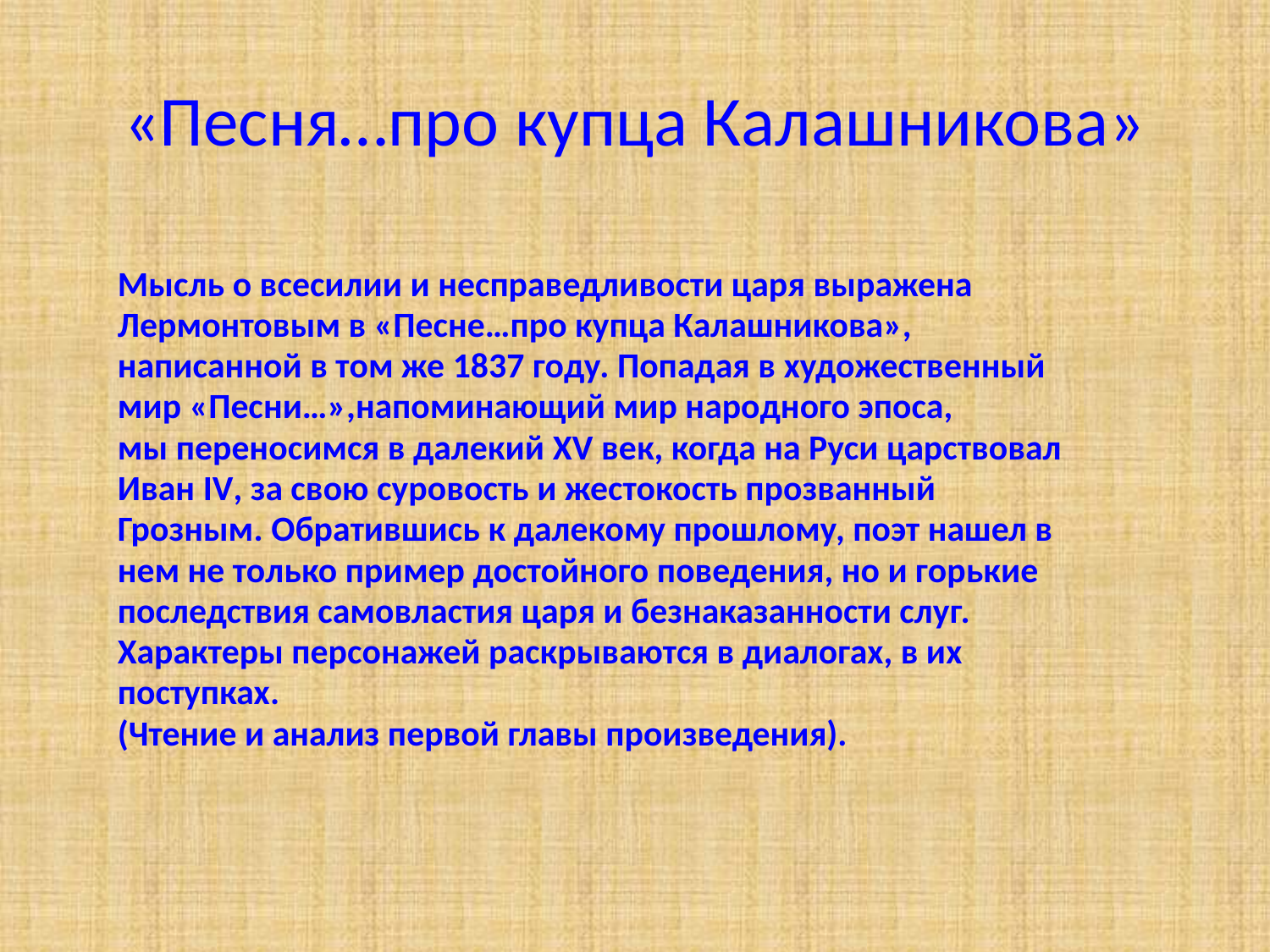

# «Песня…про купца Калашникова»

Мысль о всесилии и несправедливости царя выражена
Лермонтовым в «Песне…про купца Калашникова»,
написанной в том же 1837 году. Попадая в художественный
мир «Песни…»,напоминающий мир народного эпоса,
мы переносимся в далекий XV век, когда на Руси царствовал
Иван IV, за свою суровость и жестокость прозванный
Грозным. Обратившись к далекому прошлому, поэт нашел в
нем не только пример достойного поведения, но и горькие
последствия самовластия царя и безнаказанности слуг.
Характеры персонажей раскрываются в диалогах, в их
поступках.
(Чтение и анализ первой главы произведения).